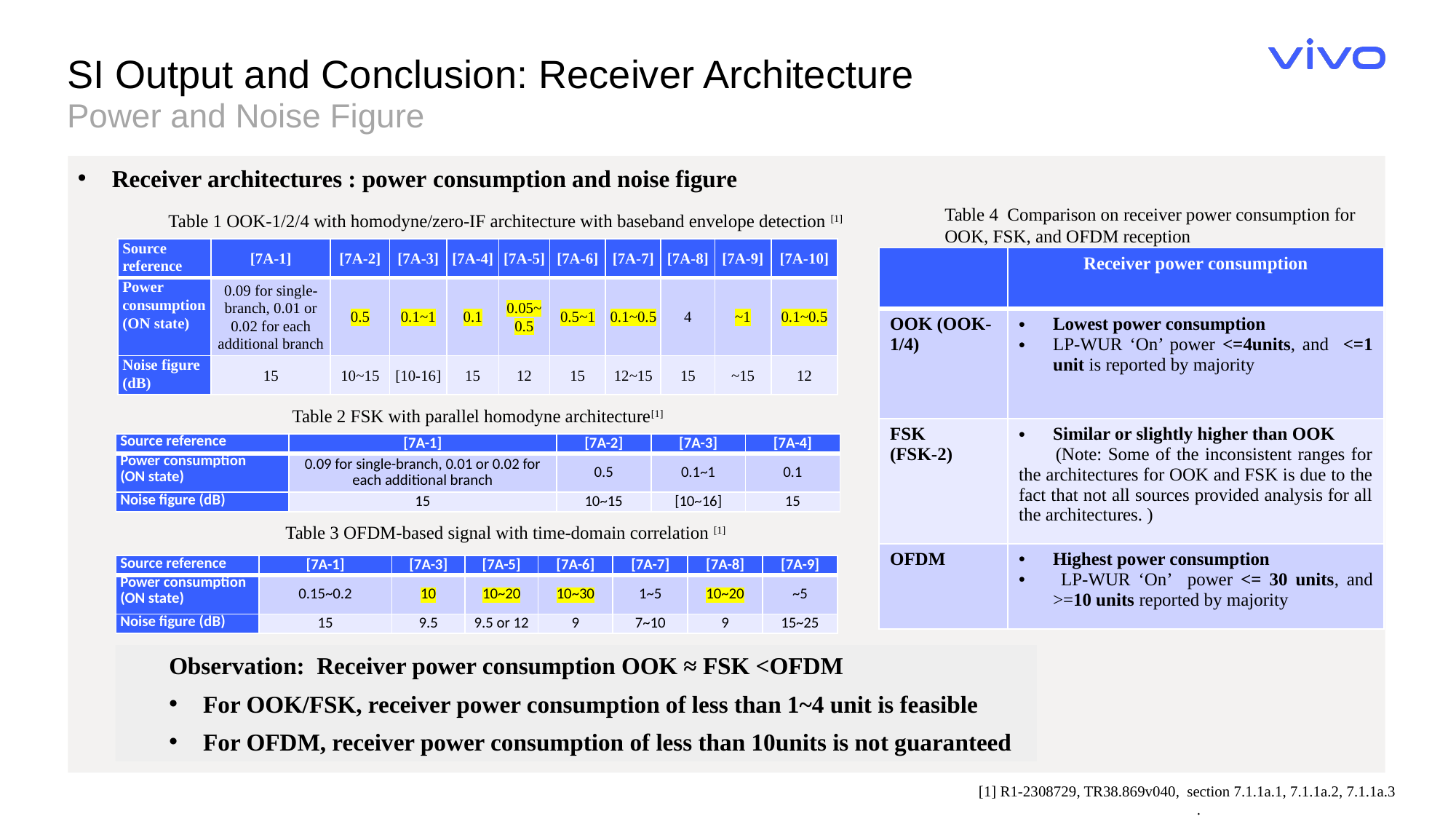

SI Output and Conclusion: Receiver Architecture
Power and Noise Figure
Receiver architectures : power consumption and noise figure

Table 4  Comparison on receiver power consumption for OOK, FSK, and OFDM reception
Table 1 OOK-1/2/4 with homodyne/zero-IF architecture with baseband envelope detection [1]
| Source reference | [7A-1] | [7A-2] | [7A-3] | [7A-4] | [7A-5] | [7A-6] | [7A-7] | [7A-8] | [7A-9] | [7A-10] |
| --- | --- | --- | --- | --- | --- | --- | --- | --- | --- | --- |
| Power consumption (ON state) | 0.09 for single-branch, 0.01 or 0.02 for each additional branch | 0.5 | 0.1~1 | 0.1 | 0.05~ 0.5 | 0.5~1 | 0.1~0.5 | 4 | ~1 | 0.1~0.5 |
| Noise figure (dB) | 15 | 10~15 | [10-16] | 15 | 12 | 15 | 12~15 | 15 | ~15 | 12 |
|  | Receiver power consumption |
| --- | --- |
| OOK (OOK-1/4) | Lowest power consumption LP-WUR ‘On’ power <=4units, and <=1 unit is reported by majority |
| FSK (FSK-2) | Similar or slightly higher than OOK (Note: Some of the inconsistent ranges for the architectures for OOK and FSK is due to the fact that not all sources provided analysis for all the architectures. ) |
| OFDM | Highest power consumption LP-WUR ‘On’ power <= 30 units, and >=10 units reported by majority |
Table 2 FSK with parallel homodyne architecture[1]
| Source reference | [7A-1] | [7A-2] | [7A-3] | [7A-4] |
| --- | --- | --- | --- | --- |
| Power consumption (ON state) | 0.09 for single-branch, 0.01 or 0.02 for each additional branch | 0.5 | 0.1~1 | 0.1 |
| Noise figure (dB) | 15 | 10~15 | [10~16] | 15 |
Table 3 OFDM-based signal with time-domain correlation [1]
| Source reference | [7A-1] | [7A-3] | [7A-5] | [7A-6] | [7A-7] | [7A-8] | [7A-9] |
| --- | --- | --- | --- | --- | --- | --- | --- |
| Power consumption (ON state) | 0.15~0.2 | 10 | 10~20 | 10~30 | 1~5 | 10~20 | ~5 |
| Noise figure (dB) | 15 | 9.5 | 9.5 or 12 | 9 | 7~10 | 9 | 15~25 |
Observation:  Receiver power consumption OOK ≈ FSK <OFDM
For OOK/FSK, receiver power consumption of less than 1~4 unit is feasible
For OFDM, receiver power consumption of less than 10units is not guaranteed
[1] R1-2308729, TR38.869v040,  section 7.1.1a.1, 7.1.1a.2, 7.1.1a.3	 		.